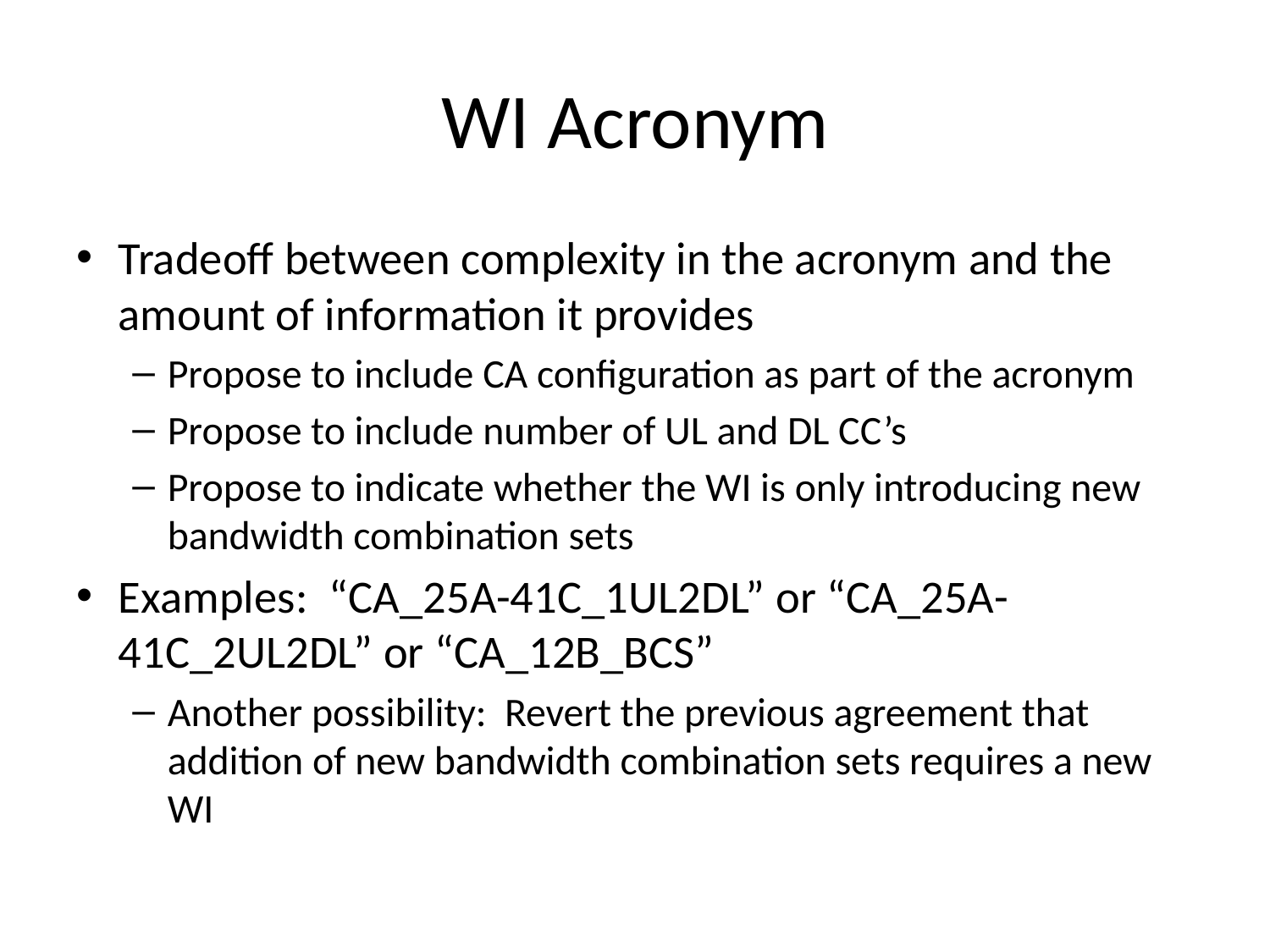

# WI Acronym
Tradeoff between complexity in the acronym and the amount of information it provides
Propose to include CA configuration as part of the acronym
Propose to include number of UL and DL CC’s
Propose to indicate whether the WI is only introducing new bandwidth combination sets
Examples:  “CA_25A-41C_1UL2DL” or “CA_25A-41C_2UL2DL” or “CA_12B_BCS”
Another possibility:  Revert the previous agreement that addition of new bandwidth combination sets requires a new WI